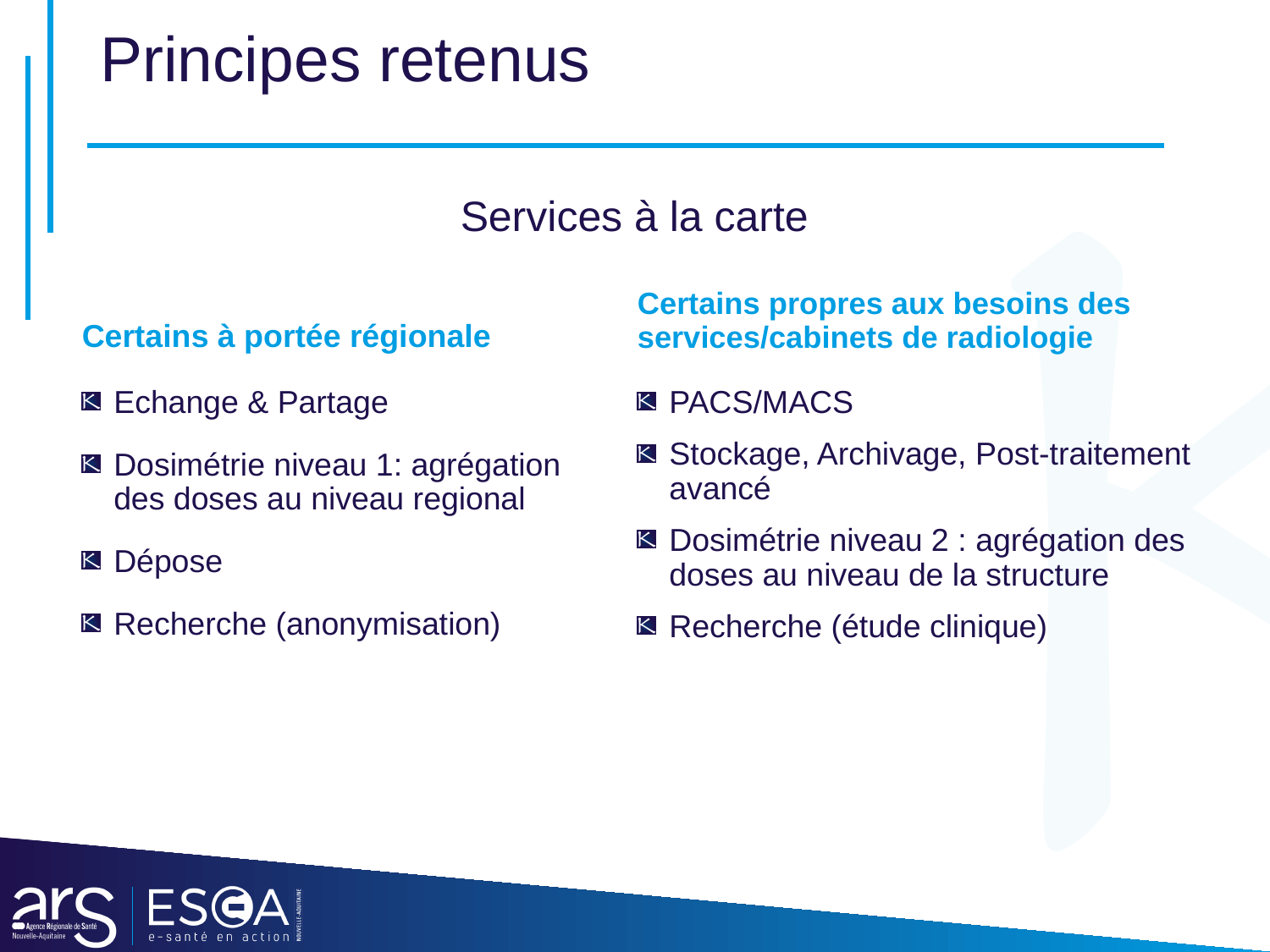

# Principes retenus
Services à la carte
Certains propres aux besoins des services/cabinets de radiologie
Certains à portée régionale
Echange & Partage
Dosimétrie niveau 1: agrégation des doses au niveau regional
Dépose
Recherche (anonymisation)
PACS/MACS
Stockage, Archivage, Post-traitement avancé
Dosimétrie niveau 2 : agrégation des doses au niveau de la structure
Recherche (étude clinique)